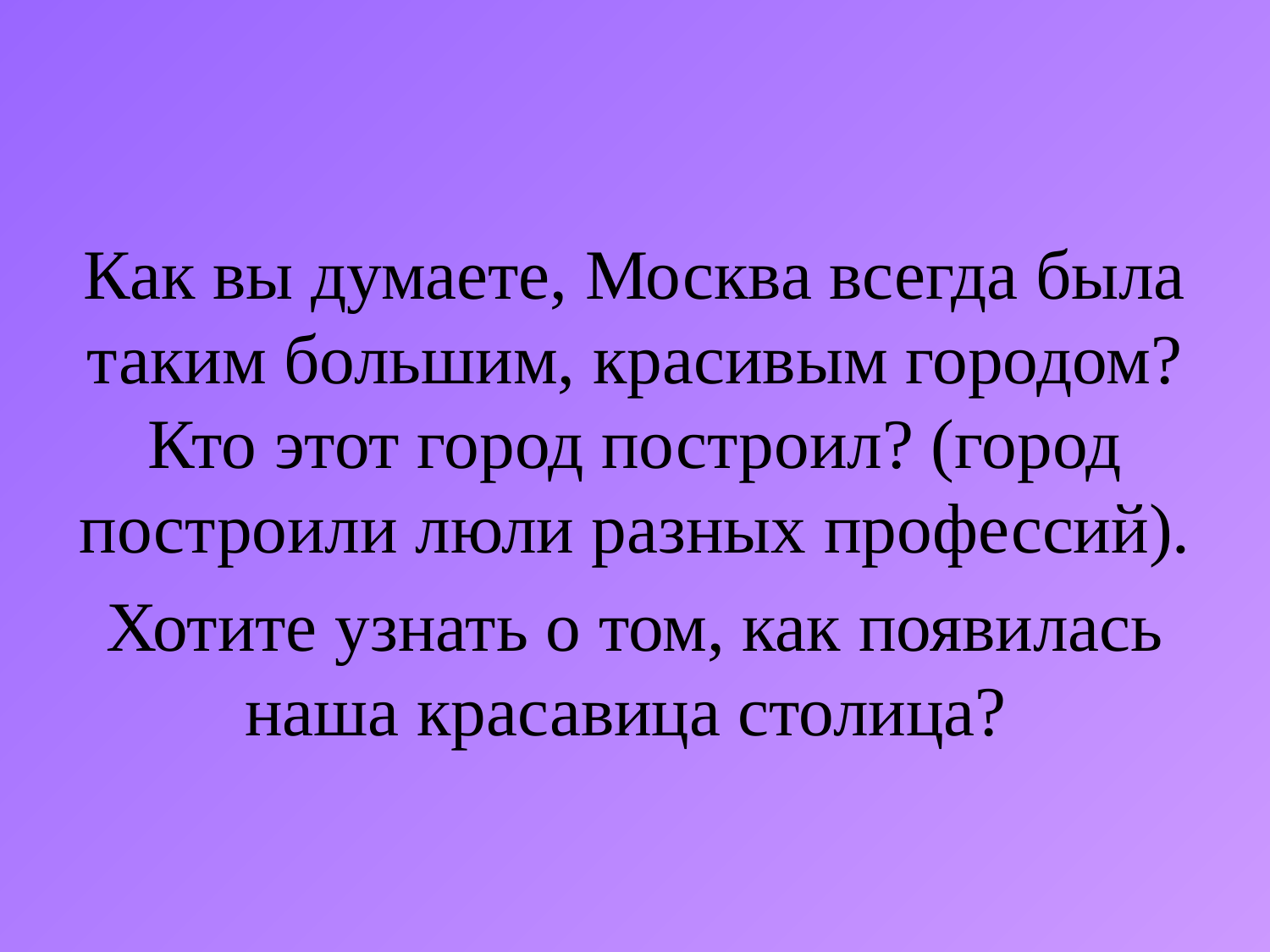

Как вы думаете, Москва всегда была таким большим, красивым городом? Кто этот город построил? (город построили люли разных профессий).
Хотите узнать о том, как появилась наша красавица столица?